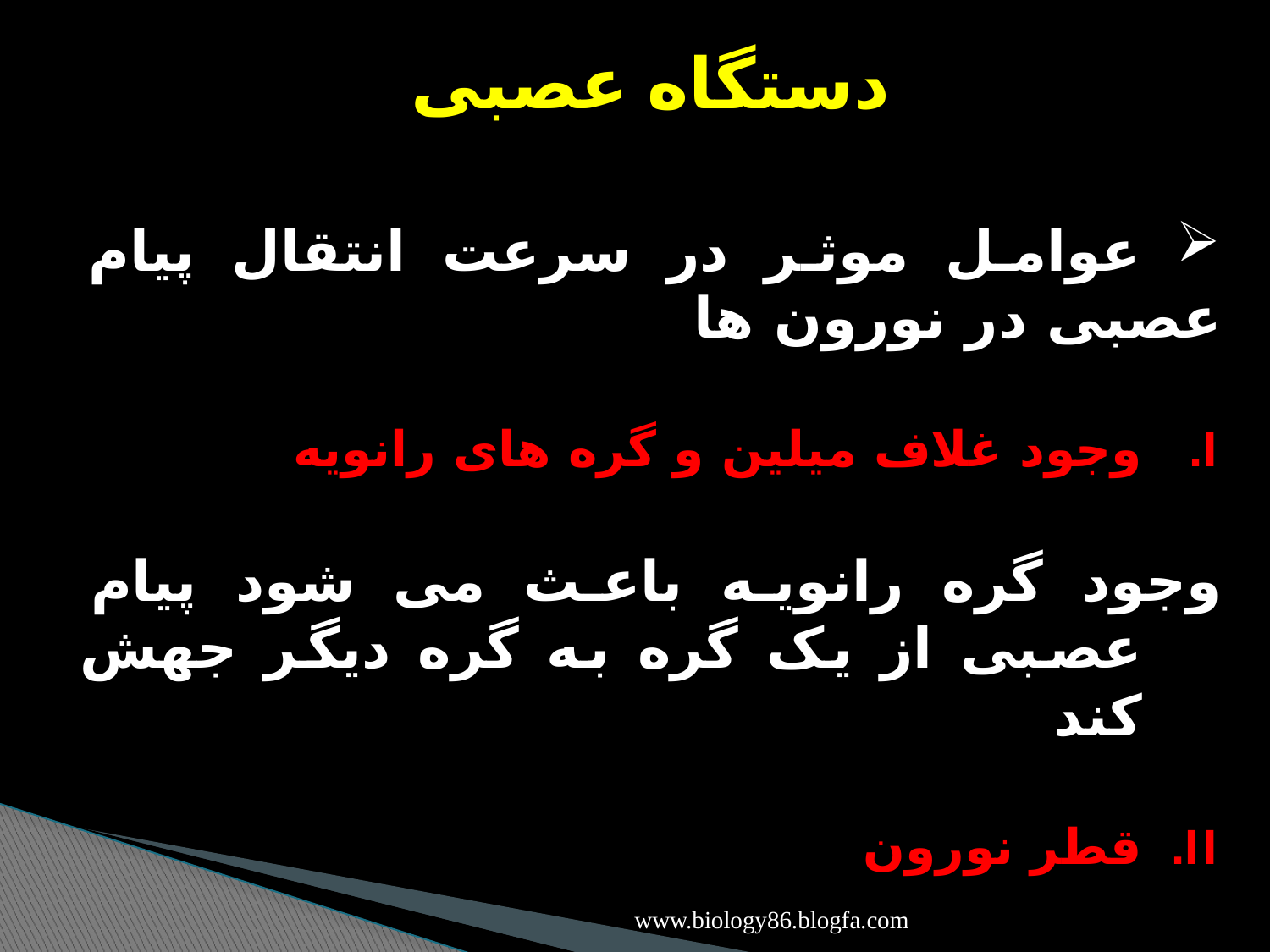

دستگاه عصبی
 عوامل موثر در سرعت انتقال پیام عصبی در نورون ها

وجود غلاف میلین و گره های رانویه

وجود گره رانویه باعث می شود پیام عصبی از یک گره به گره دیگر جهش کند

قطر نورون

هرچه قطر نورون بیشتر باشد سرعت پیام عصبی بیشتر است
www.biology86.blogfa.com